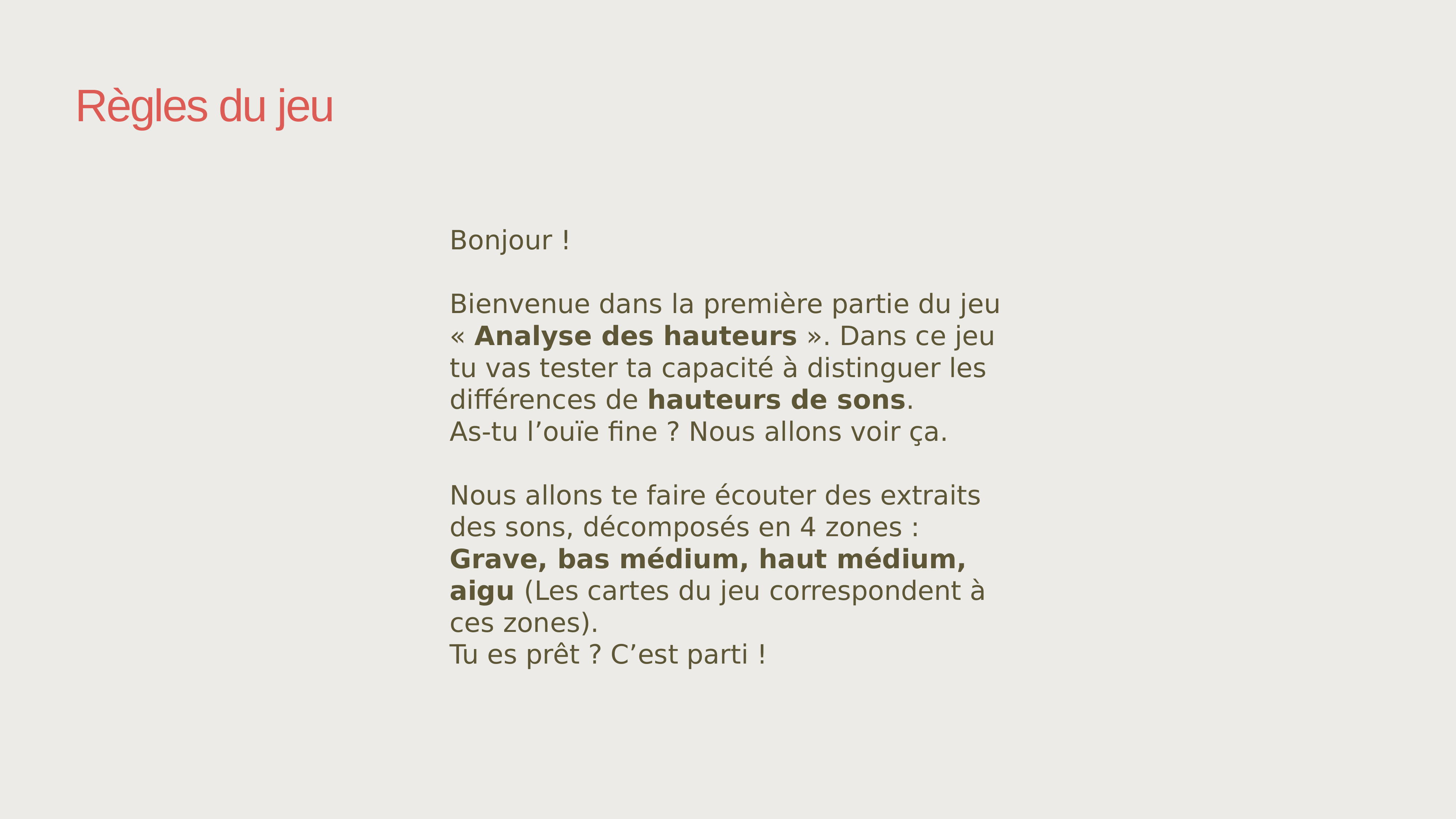

# Règles du jeu
Bonjour !

Bienvenue dans la première partie du jeu « Analyse des hauteurs ». Dans ce jeu tu vas tester ta capacité à distinguer les différences de hauteurs de sons.
As-tu l’ouïe fine ? Nous allons voir ça.

Nous allons te faire écouter des extraits des sons, décomposés en 4 zones : Grave, bas médium, haut médium, aigu (Les cartes du jeu correspondent à ces zones).
Tu es prêt ? C’est parti !